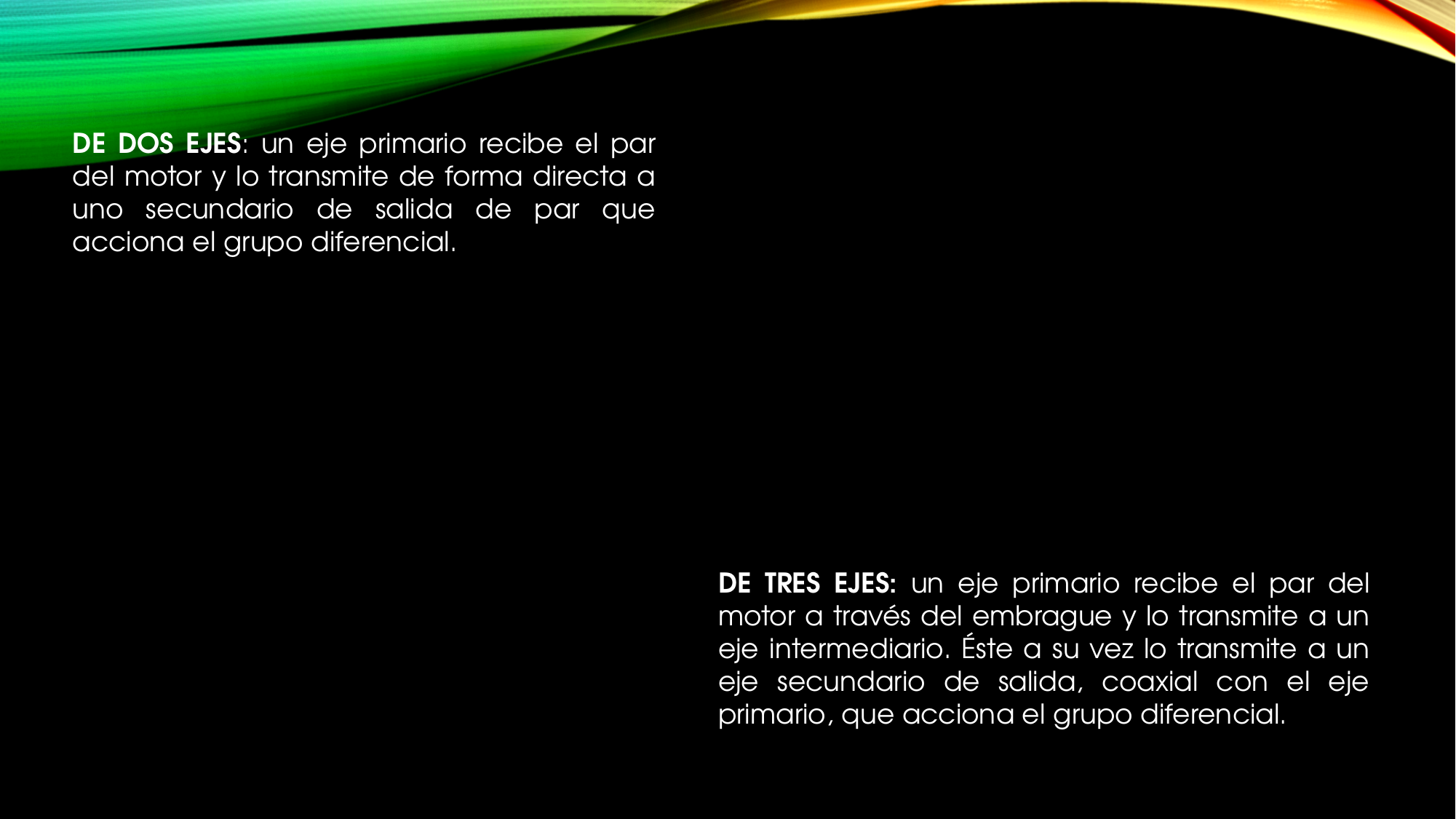

DE DOS EJES: un eje primario recibe el par del motor y lo transmite de forma directa a uno secundario de salida de par que acciona el grupo diferencial.

DE TRES EJES: un eje primario recibe el par del motor a través del embrague y lo transmite a un eje intermediario. Éste a su vez lo transmite a un eje secundario de salida, coaxial con el eje primario, que acciona el grupo diferencial.